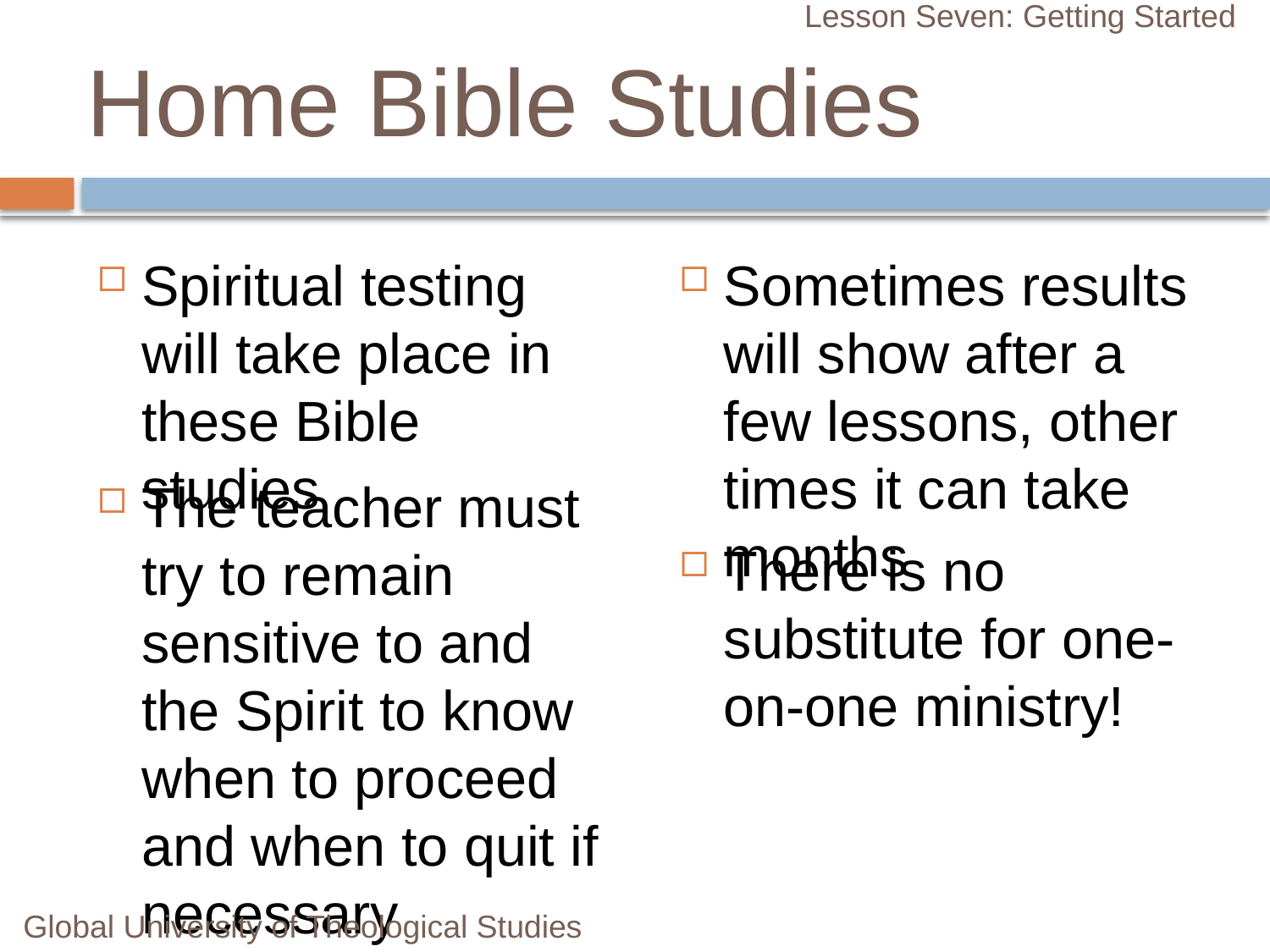

Lesson Seven: Getting Started
# Home Bible Studies
Spiritual testing will take place in these Bible studies
Sometimes results will show after a few lessons, other times it can take months
The teacher must try to remain sensitive to and the Spirit to know when to proceed and when to quit if necessary
There is no substitute for one-on-one ministry!
Global University of Theological Studies